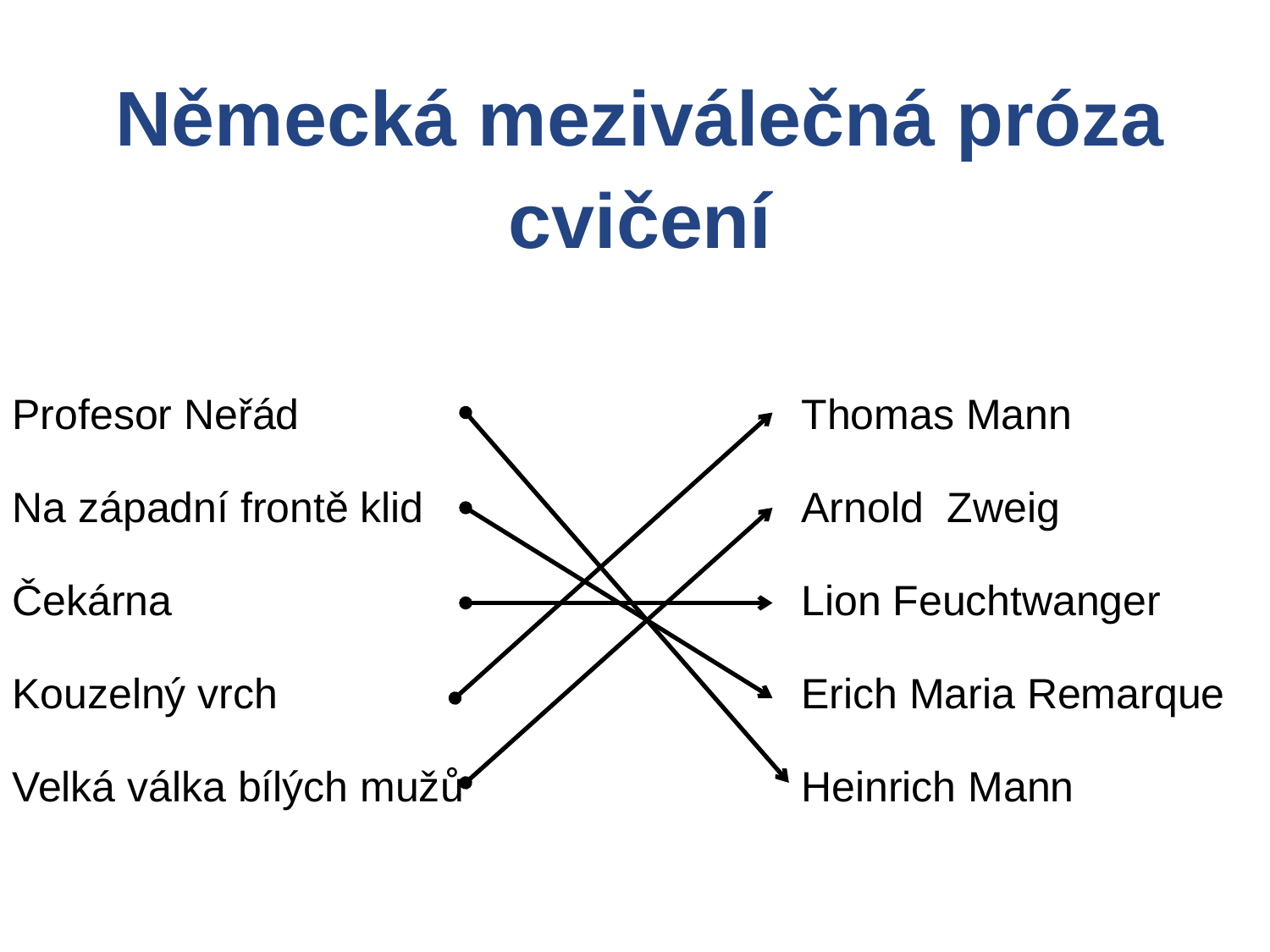

Německá meziválečná próza
cvičení
Profesor Neřád
Na západní frontě klid
Čekárna
Kouzelný vrch
Velká válka bílých mužů
Thomas Mann
Arnold  Zweig
Lion Feuchtwanger
Erich Maria Remarque
Heinrich Mann